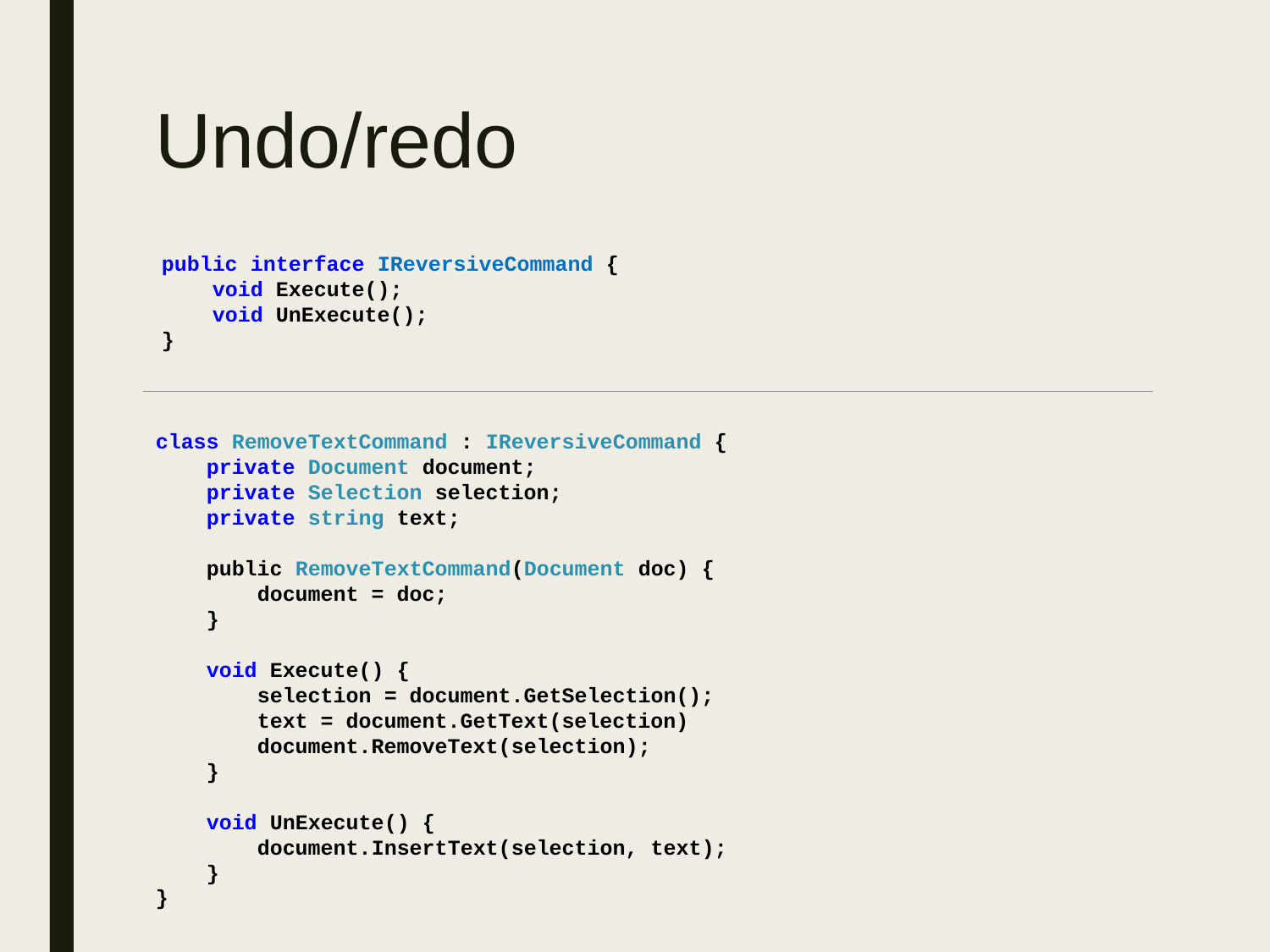

# Undo/redo
public interface IReversiveCommand {
    void Execute();
    void UnExecute();
}

class RemoveTextCommand : IReversiveCommand {
    private Document document;
    private Selection selection;
    private string text;

    public RemoveTextCommand(Document doc) {
        document = doc;
    }

    void Execute() {
        selection = document.GetSelection();
        text = document.GetText(selection)
        document.RemoveText(selection);
    }

    void UnExecute() {
        document.InsertText(selection, text);
    }
}